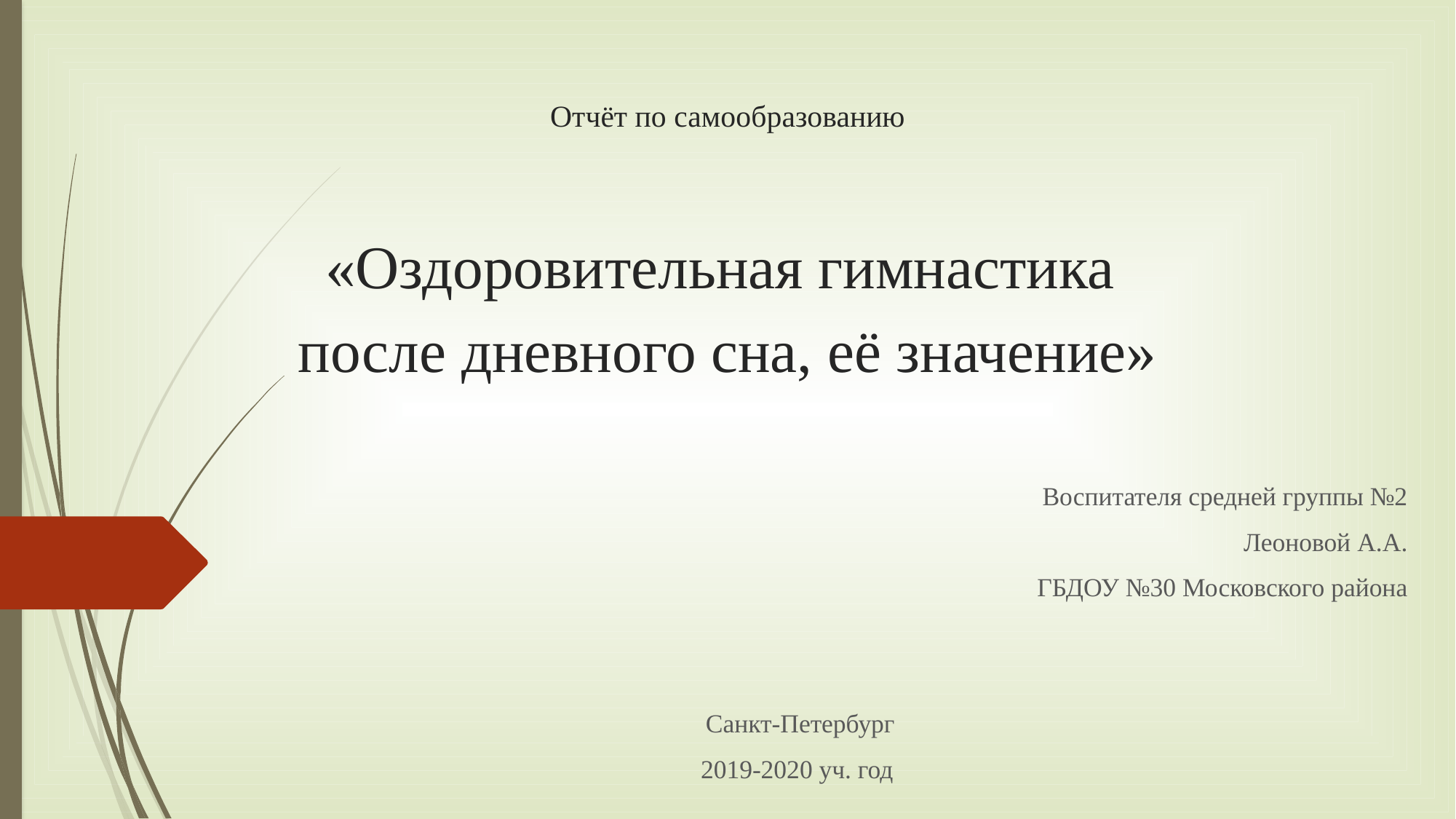

# Отчёт по самообразованию «Оздоровительная гимнастика после дневного сна, её значение»
Воспитателя средней группы №2
Леоновой А.А.
ГБДОУ №30 Московского района

Санкт-Петербург
2019-2020 уч. год